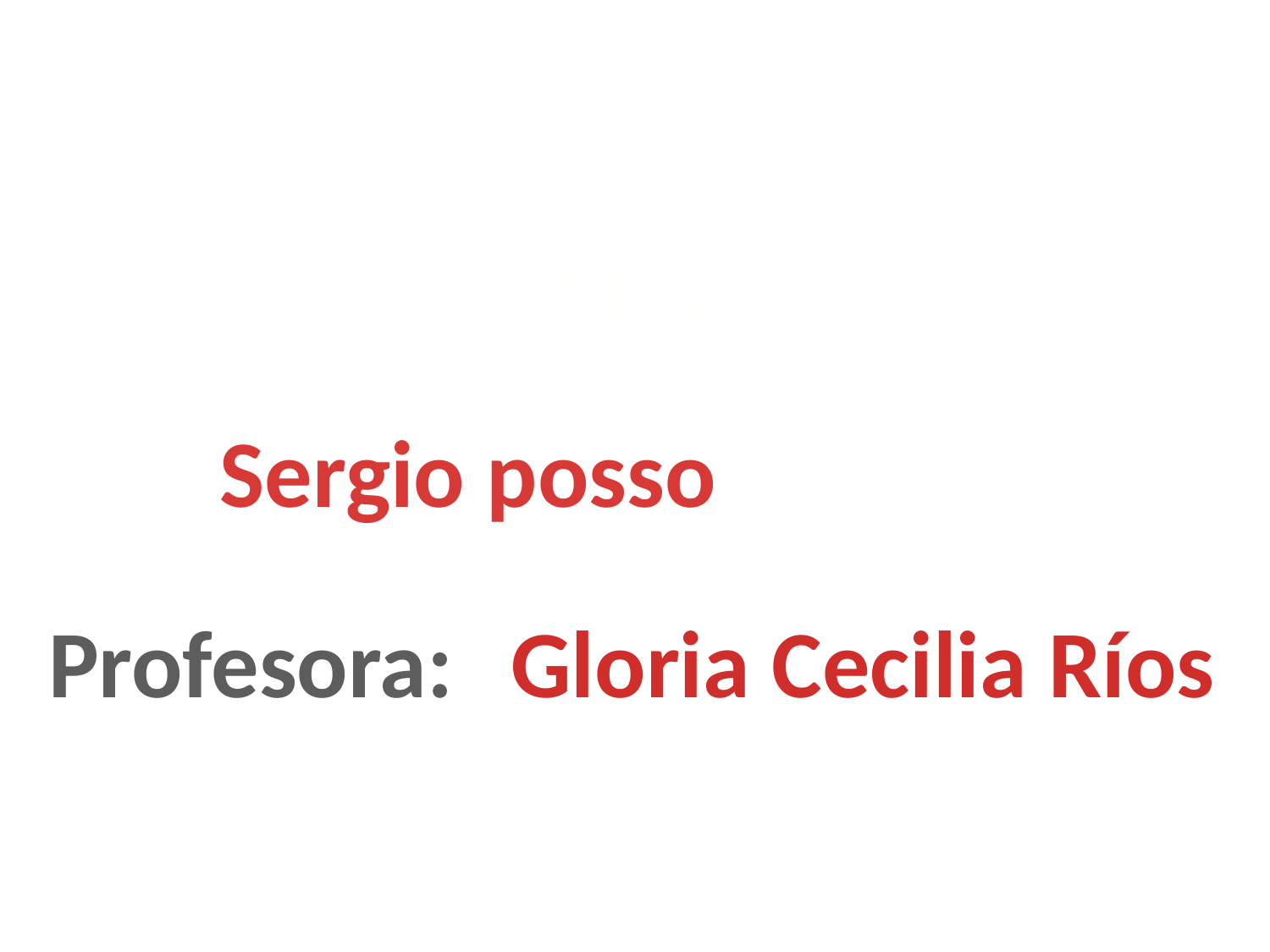

11º2
Sergio posso
Profesora:
Gloria Cecilia Ríos